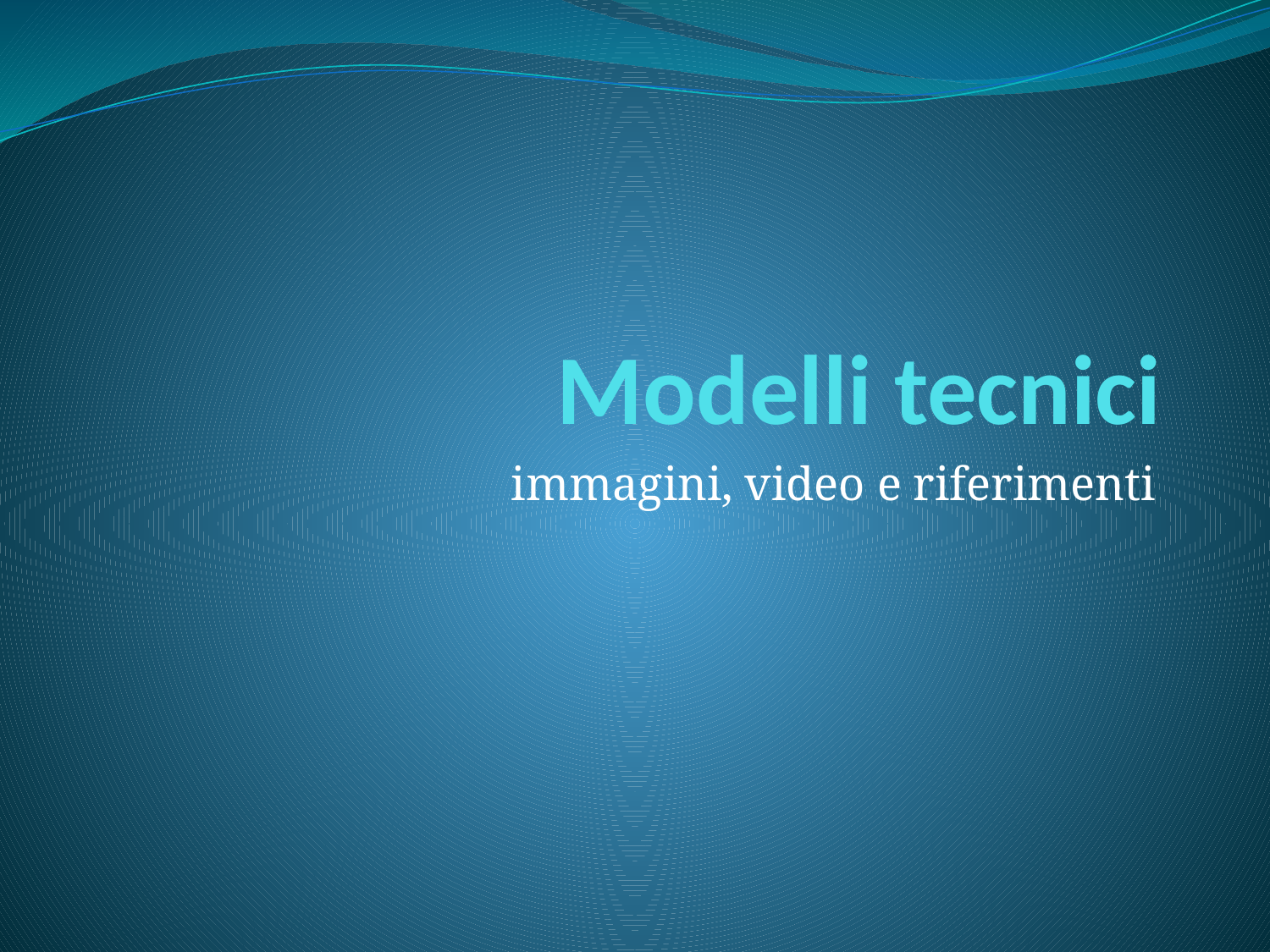

# Modelli tecnici
immagini, video e riferimenti